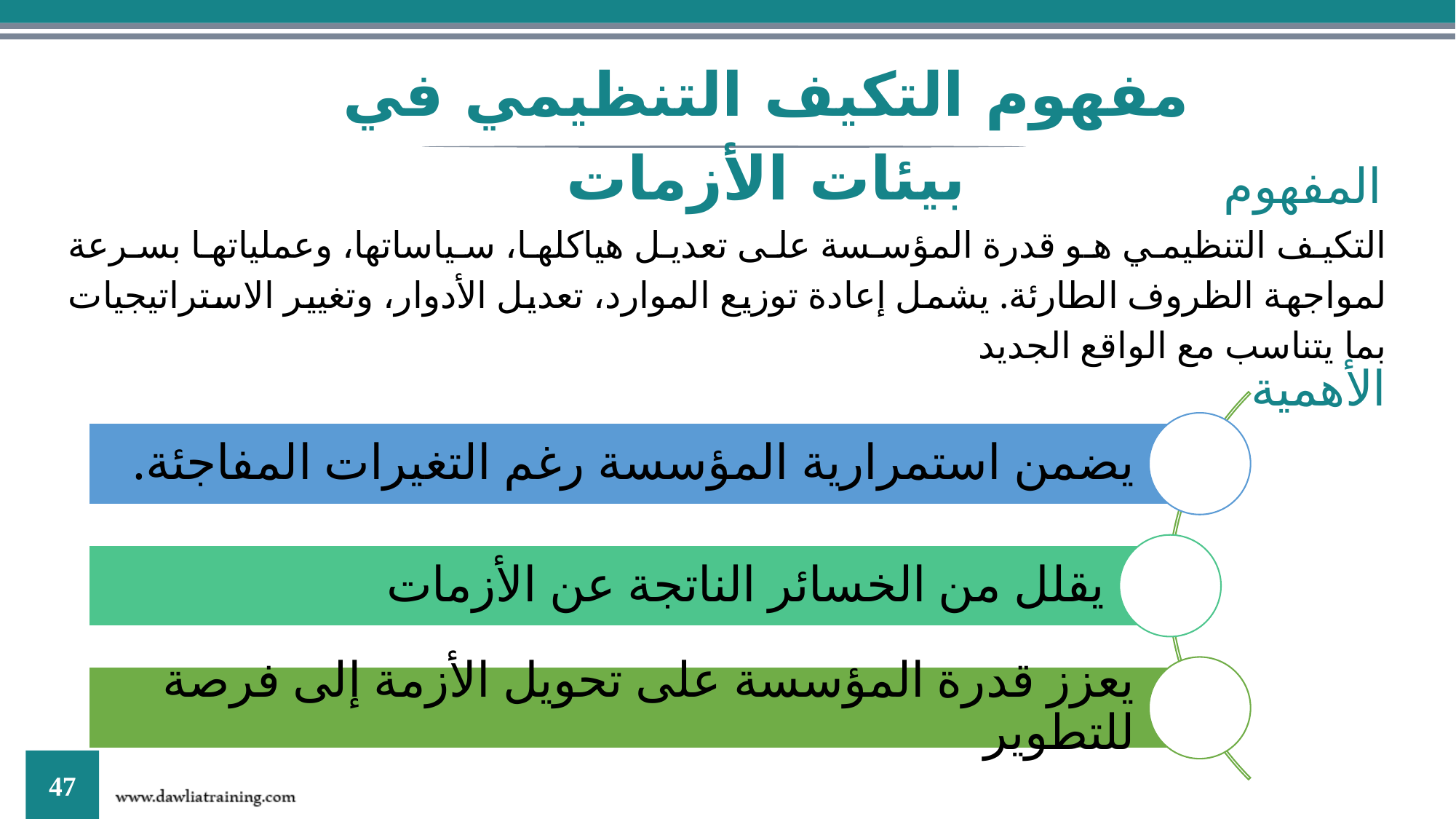

مفهوم التكيف التنظيمي في بيئات الأزمات
المفهوم
التكيف التنظيمي هو قدرة المؤسسة على تعديل هياكلها، سياساتها، وعملياتها بسرعة لمواجهة الظروف الطارئة. يشمل إعادة توزيع الموارد، تعديل الأدوار، وتغيير الاستراتيجيات بما يتناسب مع الواقع الجديد
الأهمية
يضمن استمرارية المؤسسة رغم التغيرات المفاجئة.
يقلل من الخسائر الناتجة عن الأزمات
يعزز قدرة المؤسسة على تحويل الأزمة إلى فرصة للتطوير